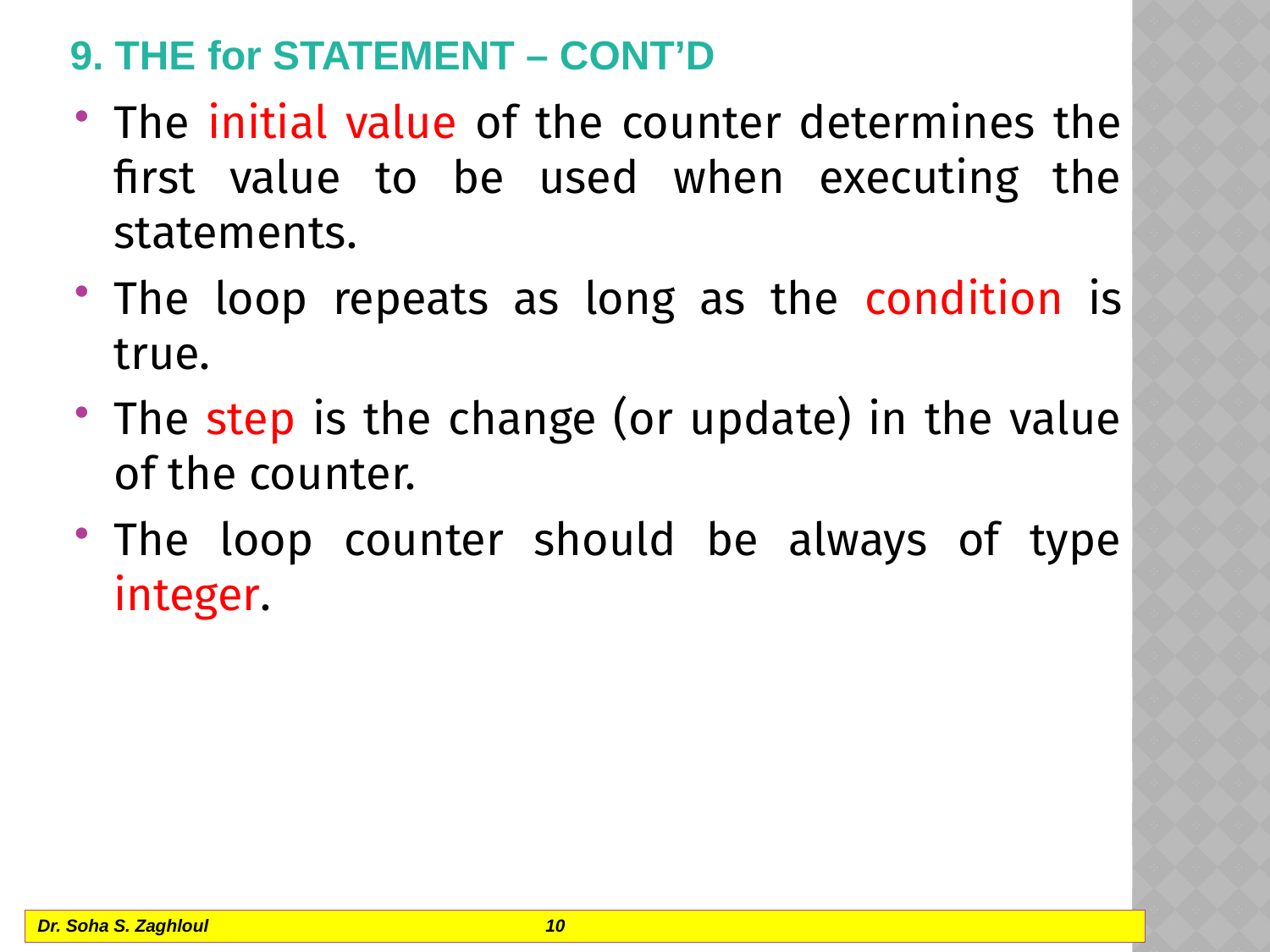

# 9. The for statement – cont’d
The initial value of the counter determines the first value to be used when executing the statements.
The loop repeats as long as the condition is true.
The step is the change (or update) in the value of the counter.
The loop counter should be always of type integer.
Dr. Soha S. Zaghloul			10